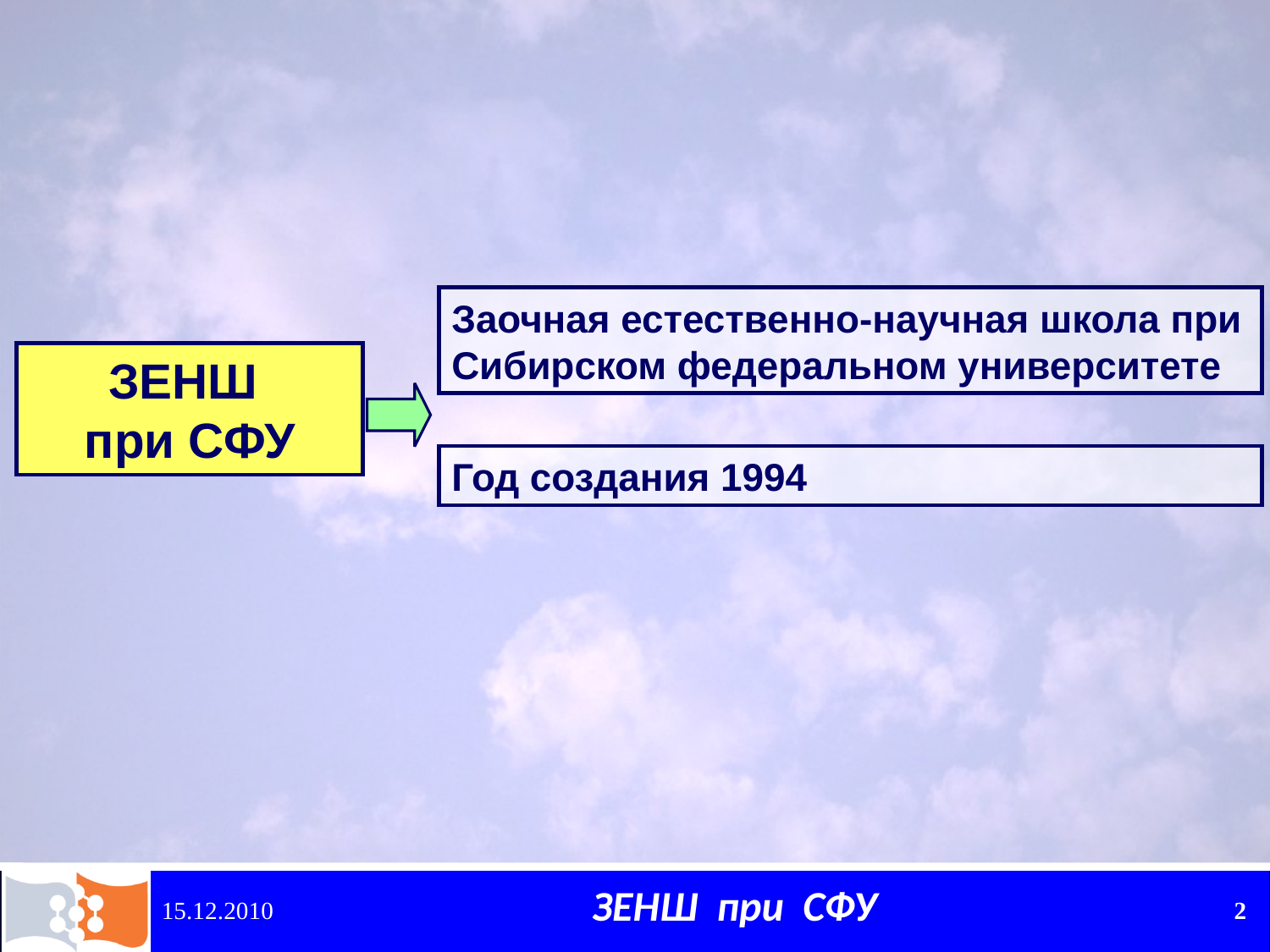

Заочная естественно-научная школа при Сибирском федеральном университете
ЗЕНШ
при СФУ

Год создания 1994
15.12.2010
2